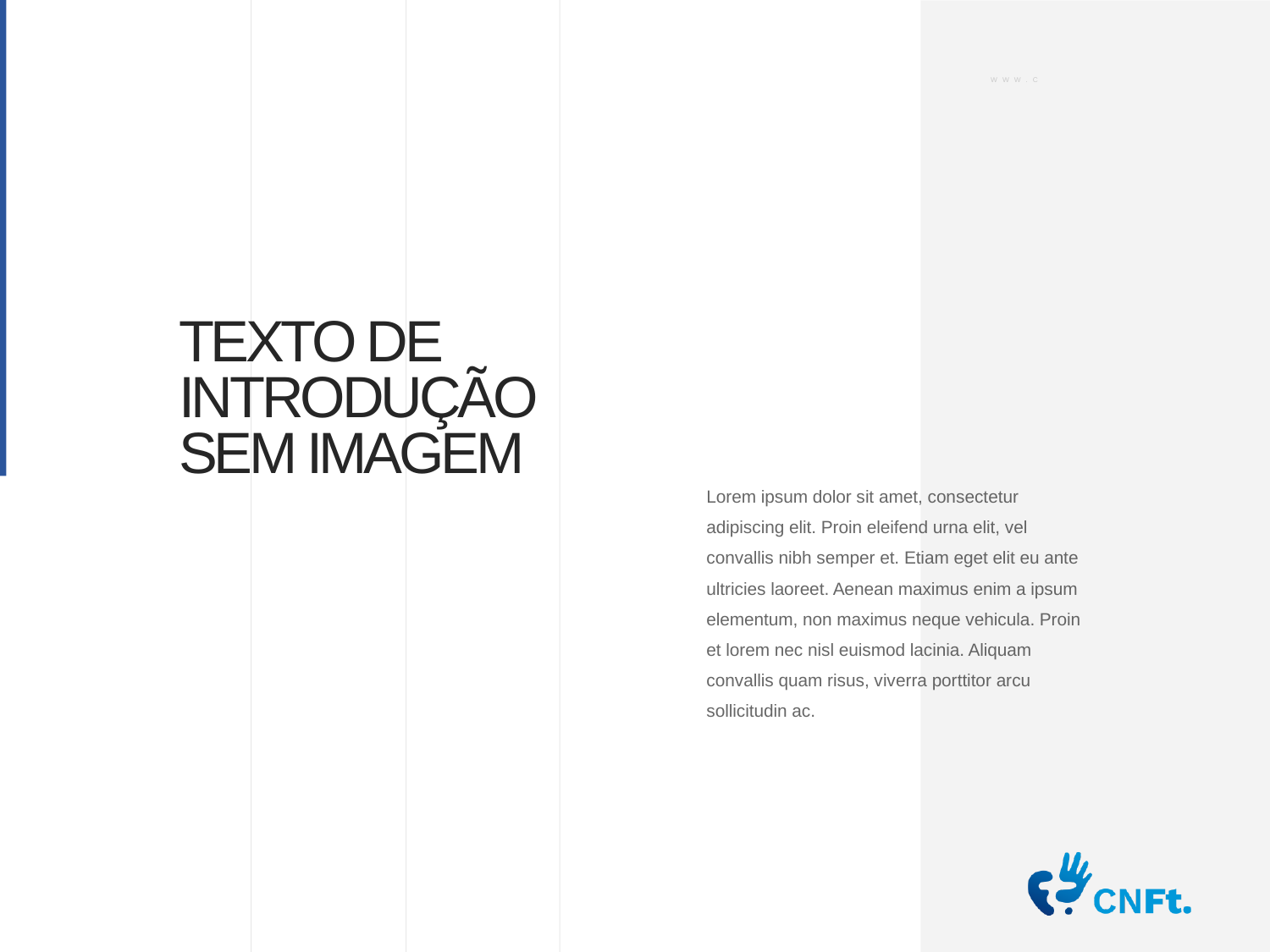

3
# TEXTO DE INTRODUÇÃO SEM IMAGEM
Lorem ipsum dolor sit amet, consectetur adipiscing elit. Proin eleifend urna elit, vel convallis nibh semper et. Etiam eget elit eu ante ultricies laoreet. Aenean maximus enim a ipsum elementum, non maximus neque vehicula. Proin et lorem nec nisl euismod lacinia. Aliquam convallis quam risus, viverra porttitor arcu sollicitudin ac.